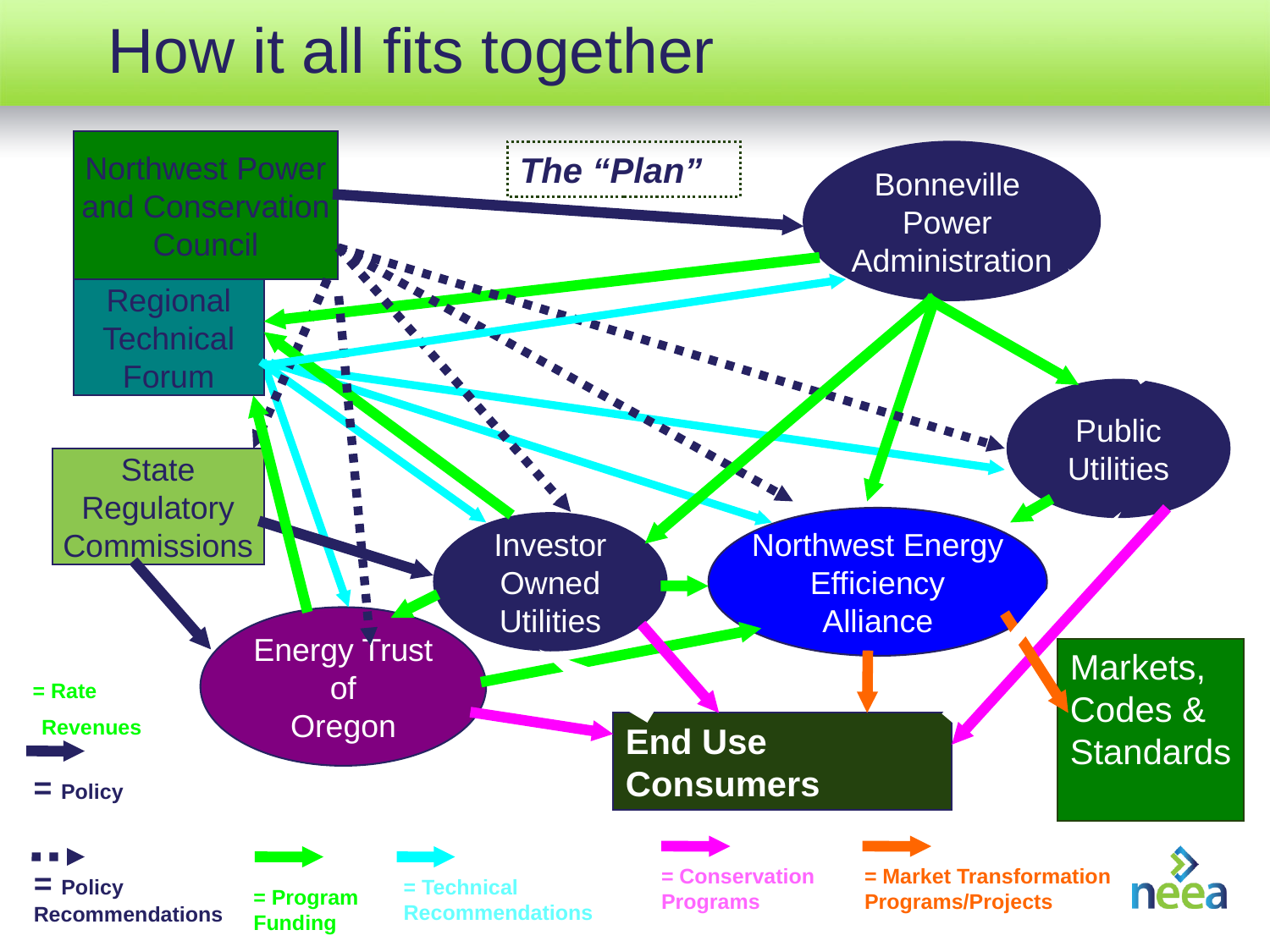

# How it all fits together
Northwest Power
and Conservation
Council
The “Plan”
Bonneville
Power
Administration

Regional
Technical
Forum

Public
Utilities

State
Regulatory
Commissions

Northwest Energy
Efficiency
Alliance

Investor
Owned
Utilities

Energy Trust
of
Oregon

Markets, Codes & Standards

= Rate
 Revenues

End Use Consumers

= Policy

= Policy
Recommendations

= Conservation
Programs
= Market Transformation
Programs/Projects
= Technical
Recommendations
= Program
Funding